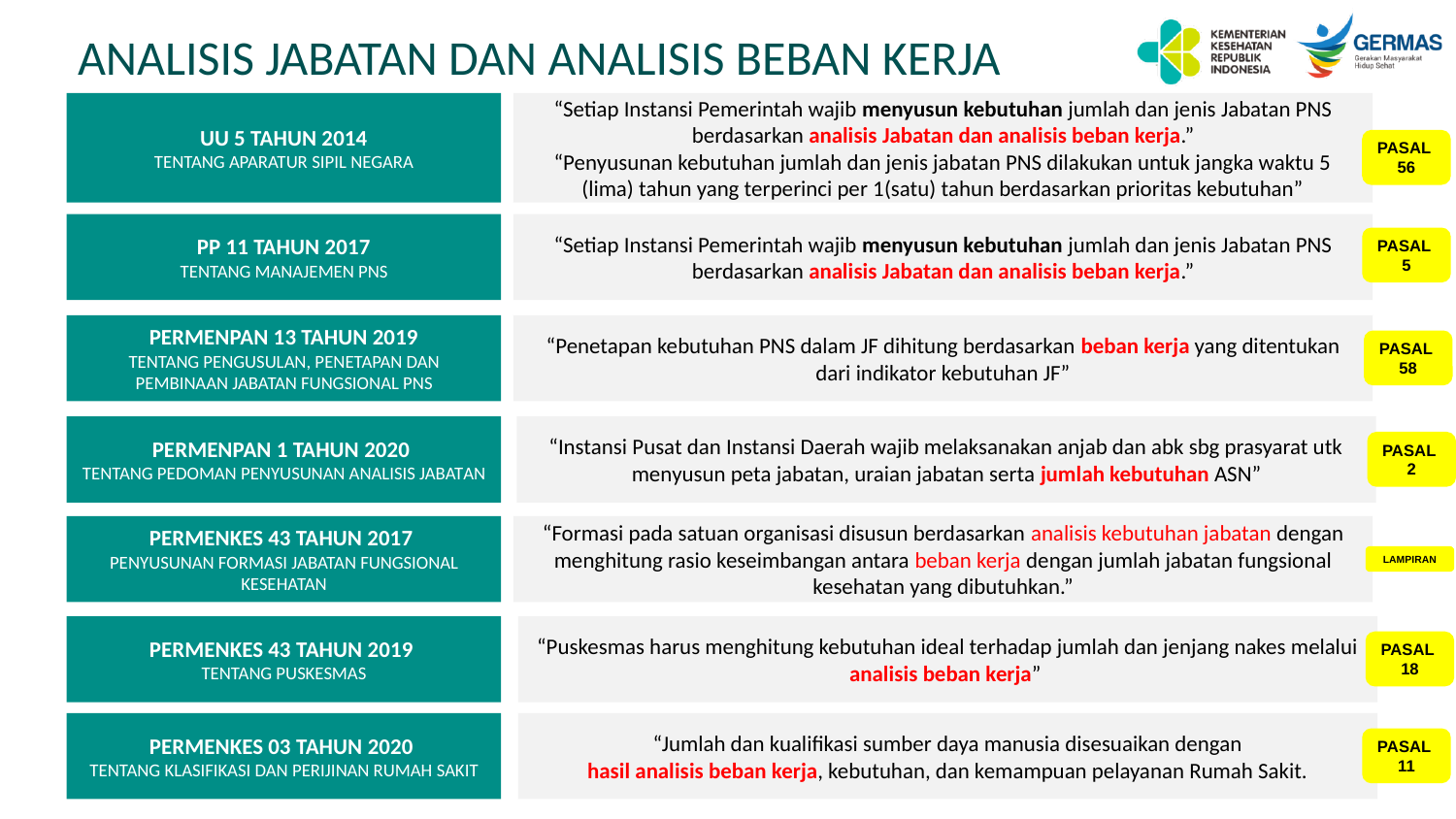

# ANALISIS JABATAN DAN ANALISIS BEBAN KERJA
UU 5 TAHUN 2014
TENTANG APARATUR SIPIL NEGARA
“Setiap Instansi Pemerintah wajib menyusun kebutuhan jumlah dan jenis Jabatan PNS berdasarkan analisis Jabatan dan analisis beban kerja.”
“Penyusunan kebutuhan jumlah dan jenis jabatan PNS dilakukan untuk jangka waktu 5 (lima) tahun yang terperinci per 1(satu) tahun berdasarkan prioritas kebutuhan”
PASAL
56
PP 11 TAHUN 2017
TENTANG MANAJEMEN PNS
“Setiap Instansi Pemerintah wajib menyusun kebutuhan jumlah dan jenis Jabatan PNS berdasarkan analisis Jabatan dan analisis beban kerja.”
PASAL
5
PERMENPAN 13 TAHUN 2019
TENTANG PENGUSULAN, PENETAPAN DAN PEMBINAAN JABATAN FUNGSIONAL PNS
“Penetapan kebutuhan PNS dalam JF dihitung berdasarkan beban kerja yang ditentukan dari indikator kebutuhan JF”
PASAL
58
PERMENPAN 1 TAHUN 2020
TENTANG PEDOMAN PENYUSUNAN ANALISIS JABATAN
“Instansi Pusat dan Instansi Daerah wajib melaksanakan anjab dan abk sbg prasyarat utk menyusun peta jabatan, uraian jabatan serta jumlah kebutuhan ASN”
PASAL
2
PERMENKES 43 TAHUN 2017
PENYUSUNAN FORMASI JABATAN FUNGSIONAL KESEHATAN
“Formasi pada satuan organisasi disusun berdasarkan analisis kebutuhan jabatan dengan menghitung rasio keseimbangan antara beban kerja dengan jumlah jabatan fungsional kesehatan yang dibutuhkan.”
LAMPIRAN
PERMENKES 43 TAHUN 2019
TENTANG PUSKESMAS
“Puskesmas harus menghitung kebutuhan ideal terhadap jumlah dan jenjang nakes melalui analisis beban kerja”
PASAL
18
PERMENKES 03 TAHUN 2020
TENTANG KLASIFIKASI DAN PERIJINAN RUMAH SAKIT
“Jumlah dan kualifikasi sumber daya manusia disesuaikan dengan
hasil analisis beban kerja, kebutuhan, dan kemampuan pelayanan Rumah Sakit.
PASAL
11